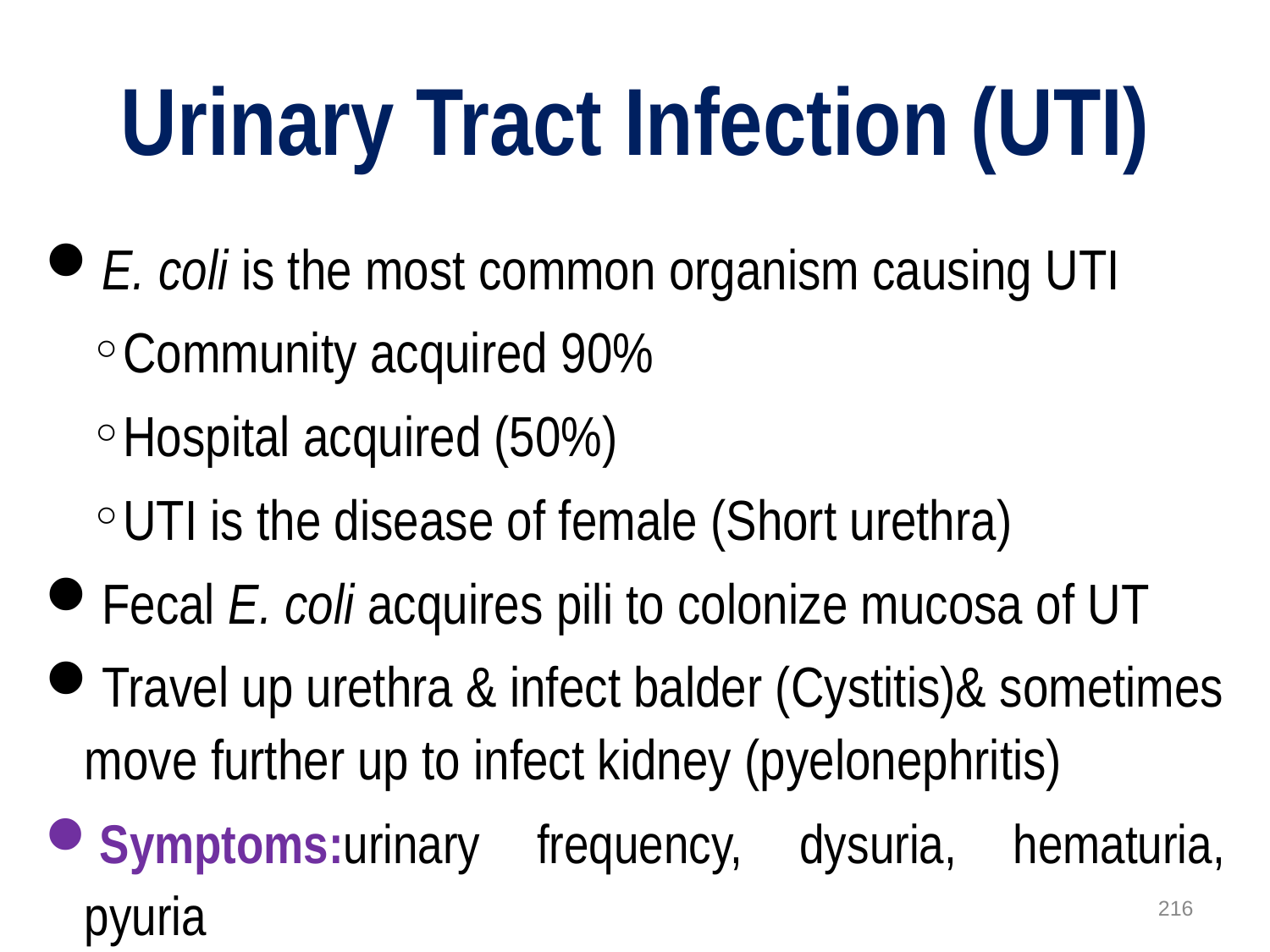

# Urinary Tract Infection (UTI)
E. coli is the most common organism causing UTI
Community acquired 90%
Hospital acquired (50%)
UTI is the disease of female (Short urethra)
Fecal E. coli acquires pili to colonize mucosa of UT
Travel up urethra & infect balder (Cystitis)& sometimes move further up to infect kidney (pyelonephritis)
Symptoms:urinary frequency, dysuria, hematuria, pyuria

216